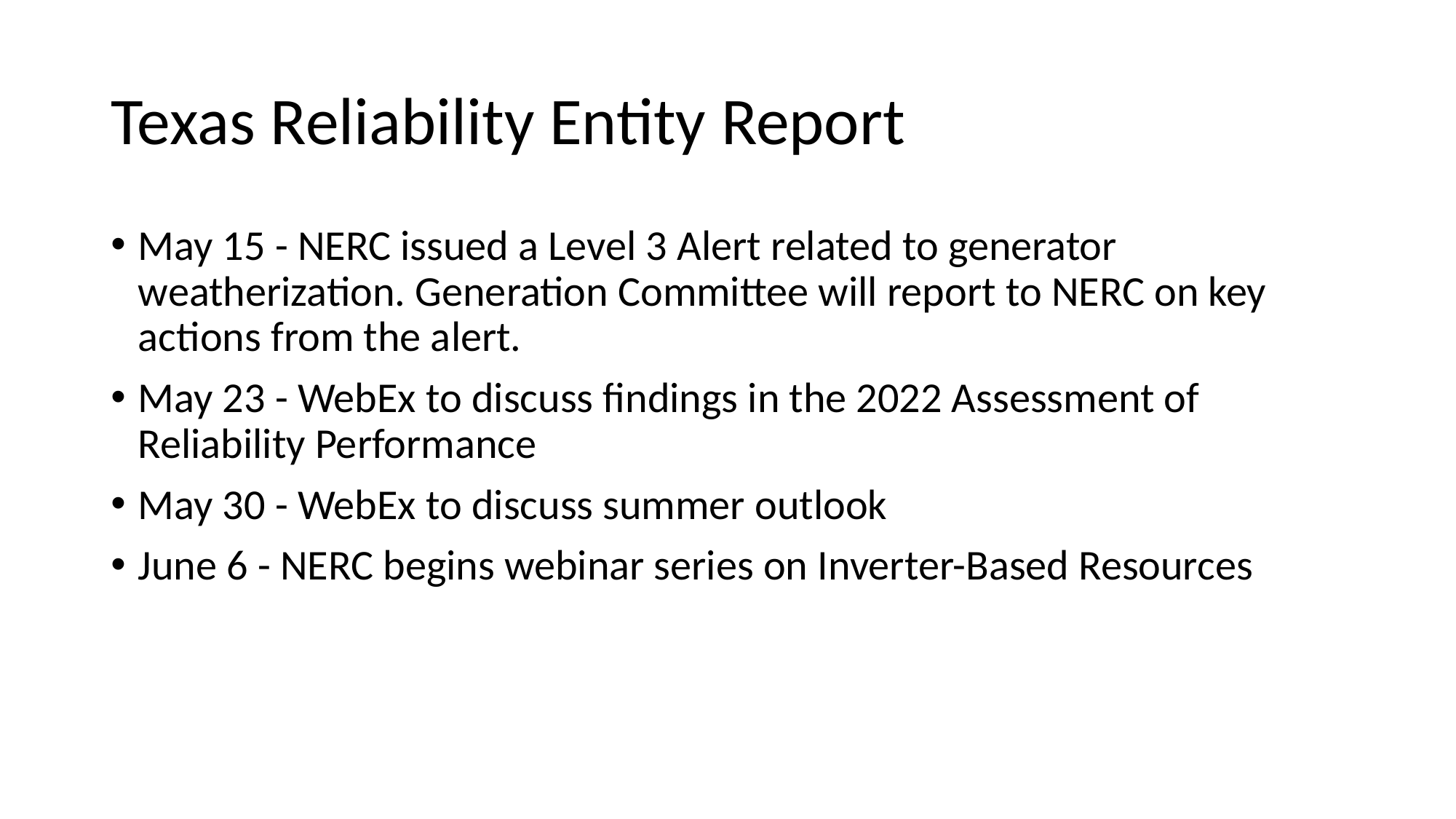

# Texas Reliability Entity Report
May 15 - NERC issued a Level 3 Alert related to generator weatherization. Generation Committee will report to NERC on key actions from the alert.
May 23 - WebEx to discuss findings in the 2022 Assessment of Reliability Performance
May 30 - WebEx to discuss summer outlook
June 6 - NERC begins webinar series on Inverter-Based Resources